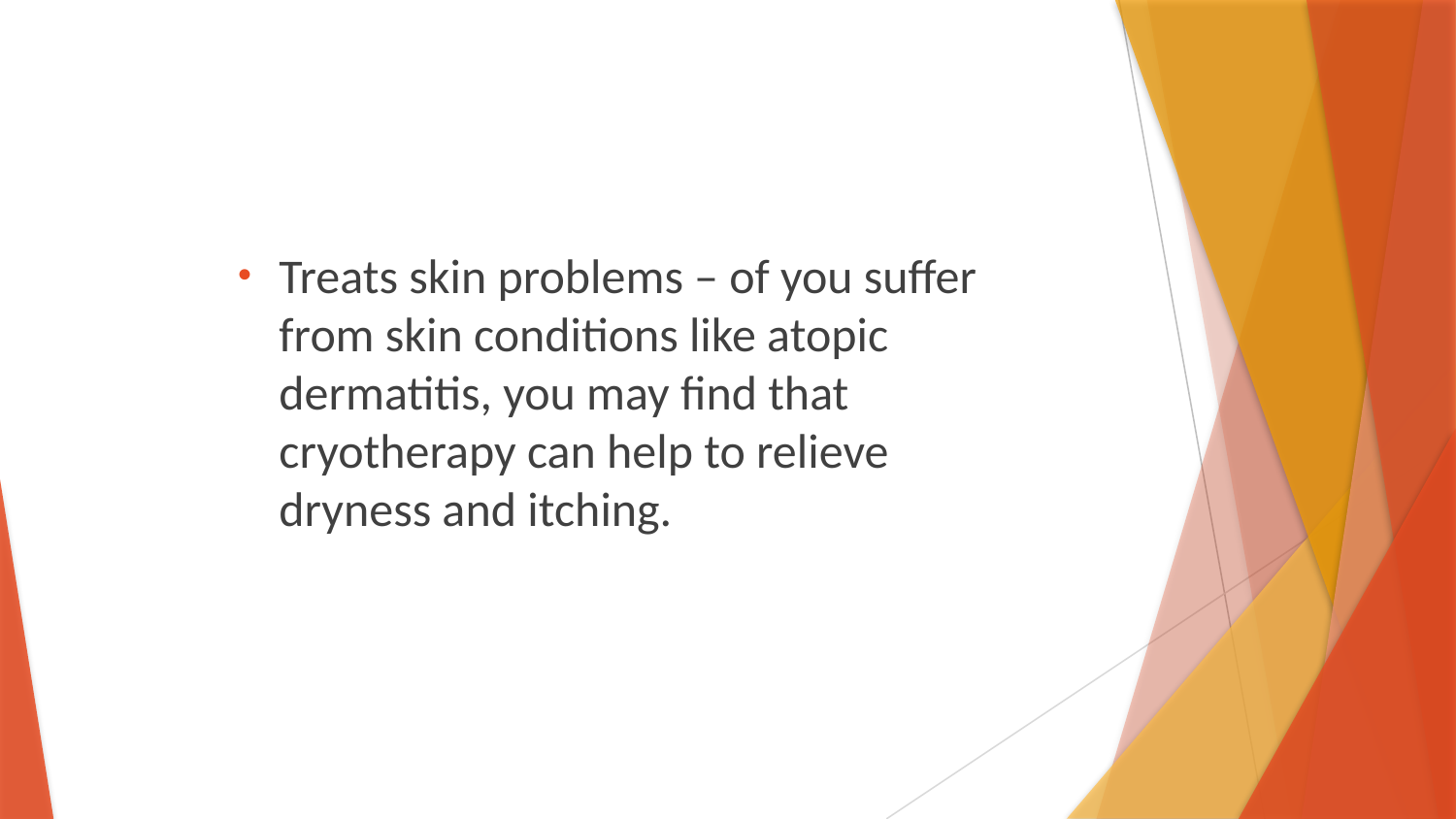

Treats skin problems – of you suffer from skin conditions like atopic dermatitis, you may find that cryotherapy can help to relieve dryness and itching.